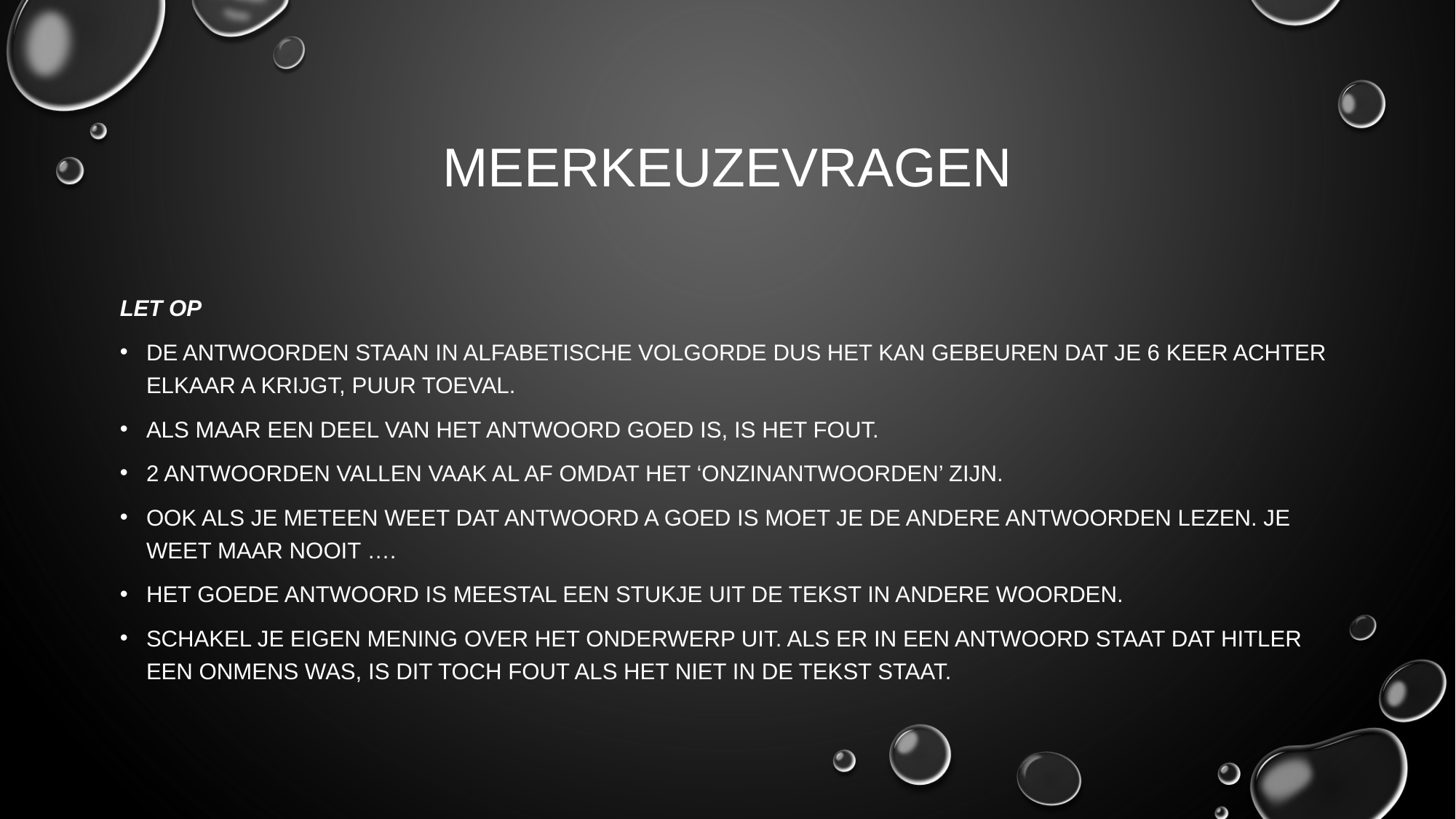

# meerkeuzevragen
Let op
De antwoorden staan in alfabetische volgorde dus het kan gebeuren dat je 6 keer achter elkaar A krijgt, puur toeval.
Als maar een deel van het antwoord goed is, is het fout.
2 antwoorden vallen vaak al af omdat het ‘onzinantwoorden’ zijn.
ook als je meteen weet dat antwoord A goed is moet je de andere antwoorden lezen. Je weet maar nooit ….
Het goede antwoord is meestal een stukje uit de tekst in andere woorden.
Schakel je eigen mening over het onderwerp uit. Als er in een antwoord staat dat Hitler een onmens was, is dit toch fout als het niet in de tekst staat.